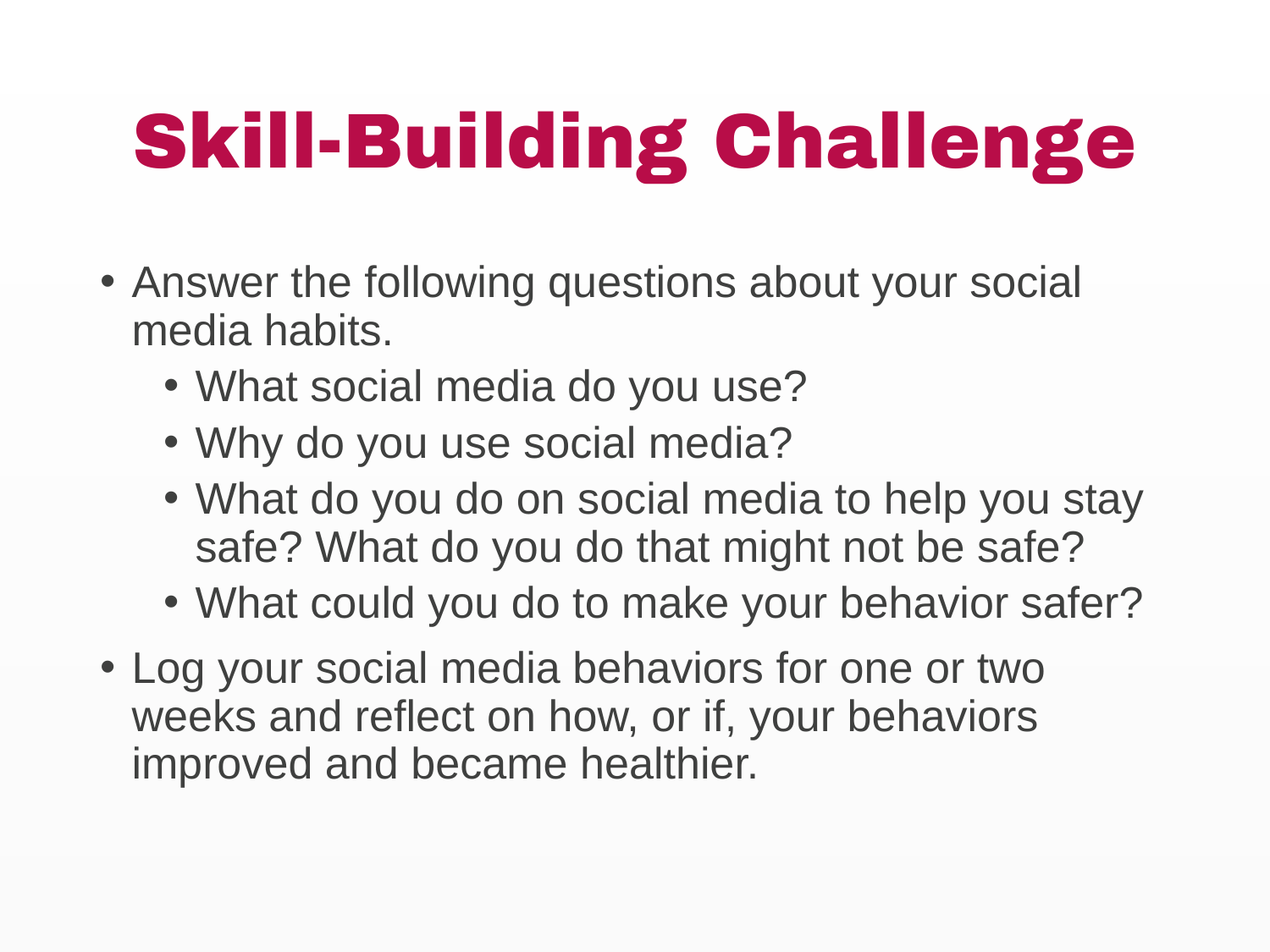

# Skill-Building Challenge
Answer the following questions about your social media habits.
What social media do you use?
Why do you use social media?
What do you do on social media to help you stay safe? What do you do that might not be safe?
What could you do to make your behavior safer?
Log your social media behaviors for one or two weeks and reflect on how, or if, your behaviors improved and became healthier.